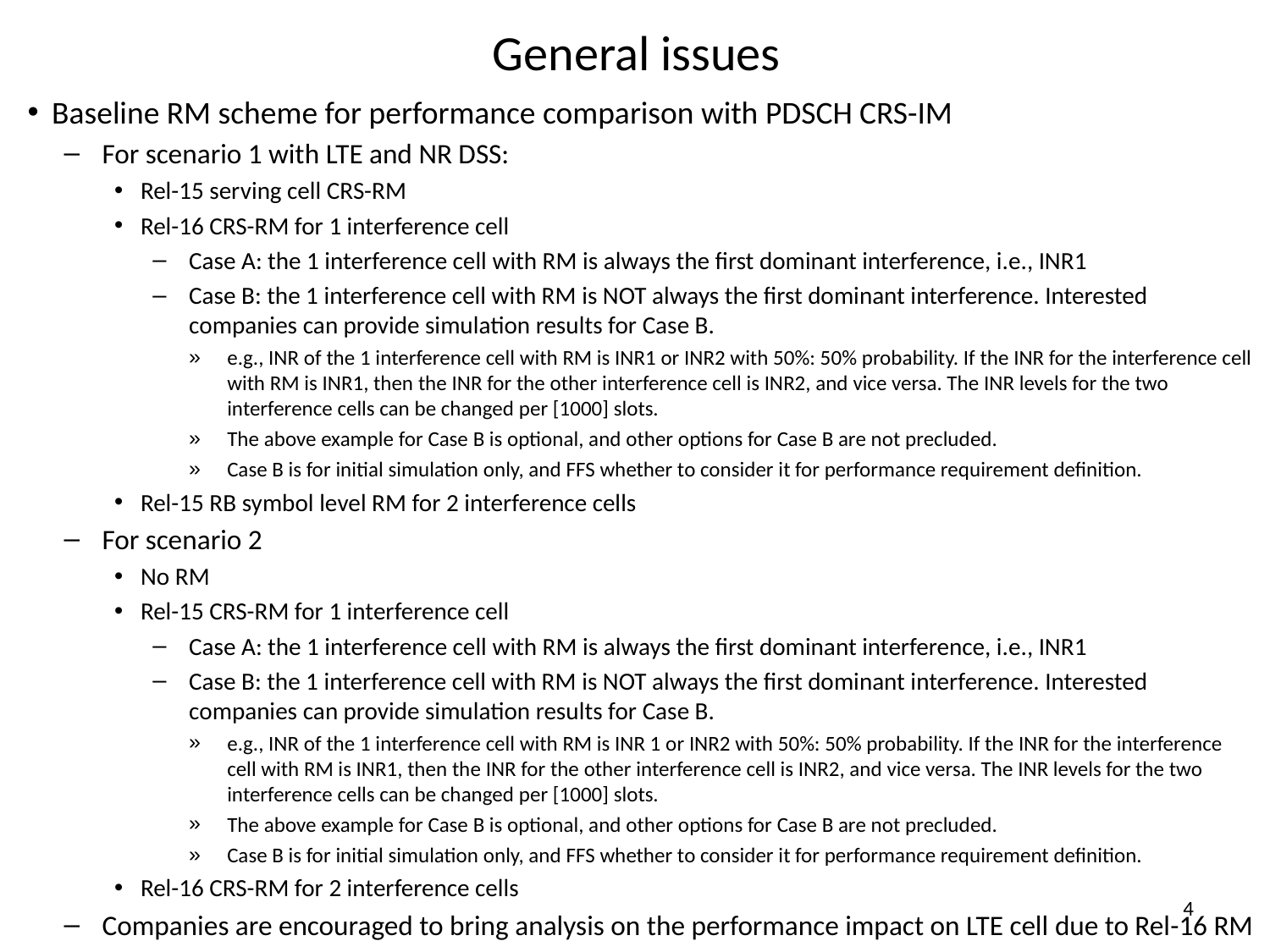

# General issues
Baseline RM scheme for performance comparison with PDSCH CRS-IM
For scenario 1 with LTE and NR DSS:
Rel-15 serving cell CRS-RM
Rel-16 CRS-RM for 1 interference cell
Case A: the 1 interference cell with RM is always the first dominant interference, i.e., INR1
Case B: the 1 interference cell with RM is NOT always the first dominant interference. Interested companies can provide simulation results for Case B.
e.g., INR of the 1 interference cell with RM is INR1 or INR2 with 50%: 50% probability. If the INR for the interference cell with RM is INR1, then the INR for the other interference cell is INR2, and vice versa. The INR levels for the two interference cells can be changed per [1000] slots.
The above example for Case B is optional, and other options for Case B are not precluded.
Case B is for initial simulation only, and FFS whether to consider it for performance requirement definition.
Rel-15 RB symbol level RM for 2 interference cells
For scenario 2
No RM
Rel-15 CRS-RM for 1 interference cell
Case A: the 1 interference cell with RM is always the first dominant interference, i.e., INR1
Case B: the 1 interference cell with RM is NOT always the first dominant interference. Interested companies can provide simulation results for Case B.
e.g., INR of the 1 interference cell with RM is INR 1 or INR2 with 50%: 50% probability. If the INR for the interference cell with RM is INR1, then the INR for the other interference cell is INR2, and vice versa. The INR levels for the two interference cells can be changed per [1000] slots.
The above example for Case B is optional, and other options for Case B are not precluded.
Case B is for initial simulation only, and FFS whether to consider it for performance requirement definition.
Rel-16 CRS-RM for 2 interference cells
Companies are encouraged to bring analysis on the performance impact on LTE cell due to Rel-16 RM
4